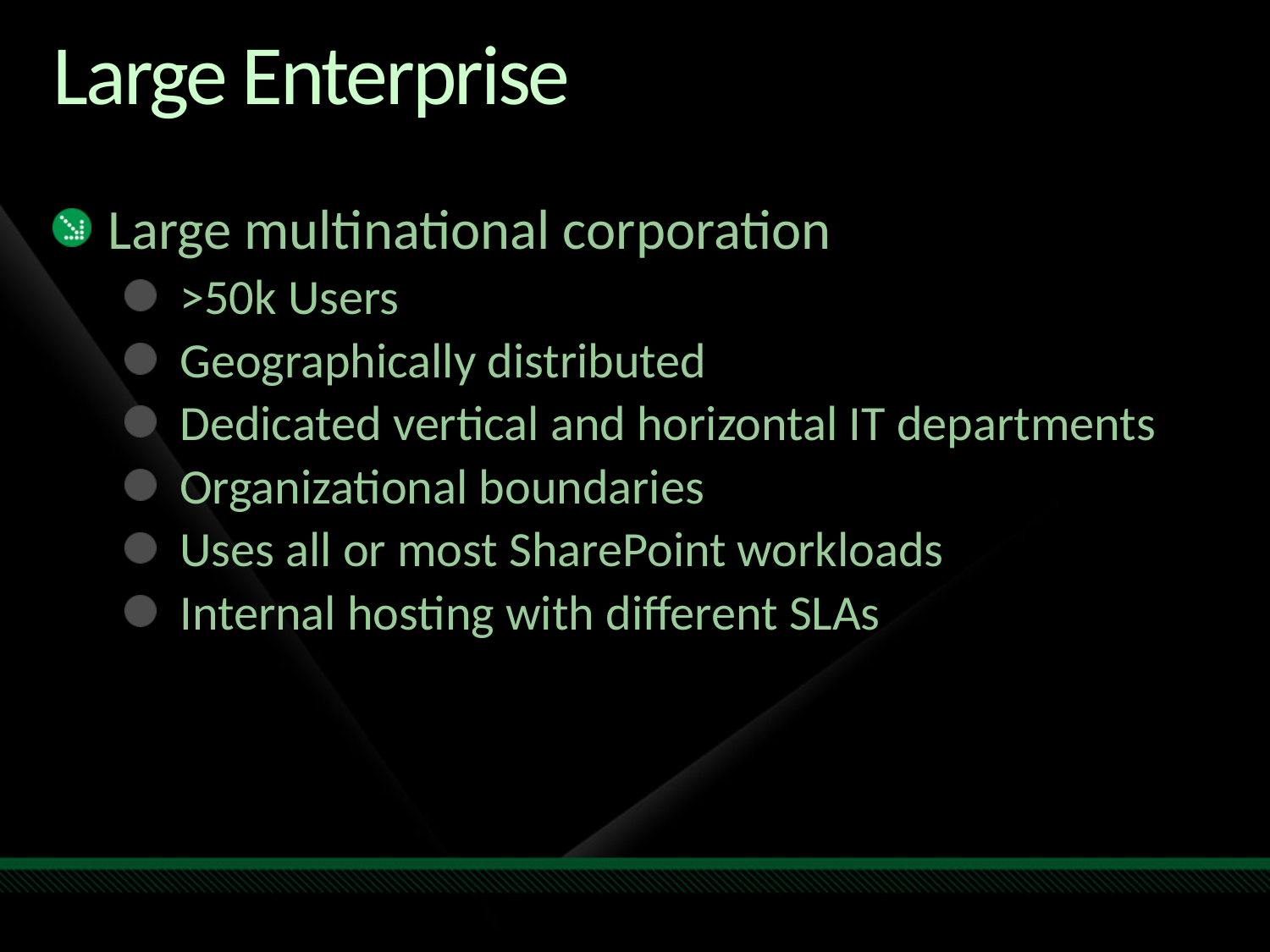

# Large Enterprise
Large multinational corporation
>50k Users
Geographically distributed
Dedicated vertical and horizontal IT departments
Organizational boundaries
Uses all or most SharePoint workloads
Internal hosting with different SLAs